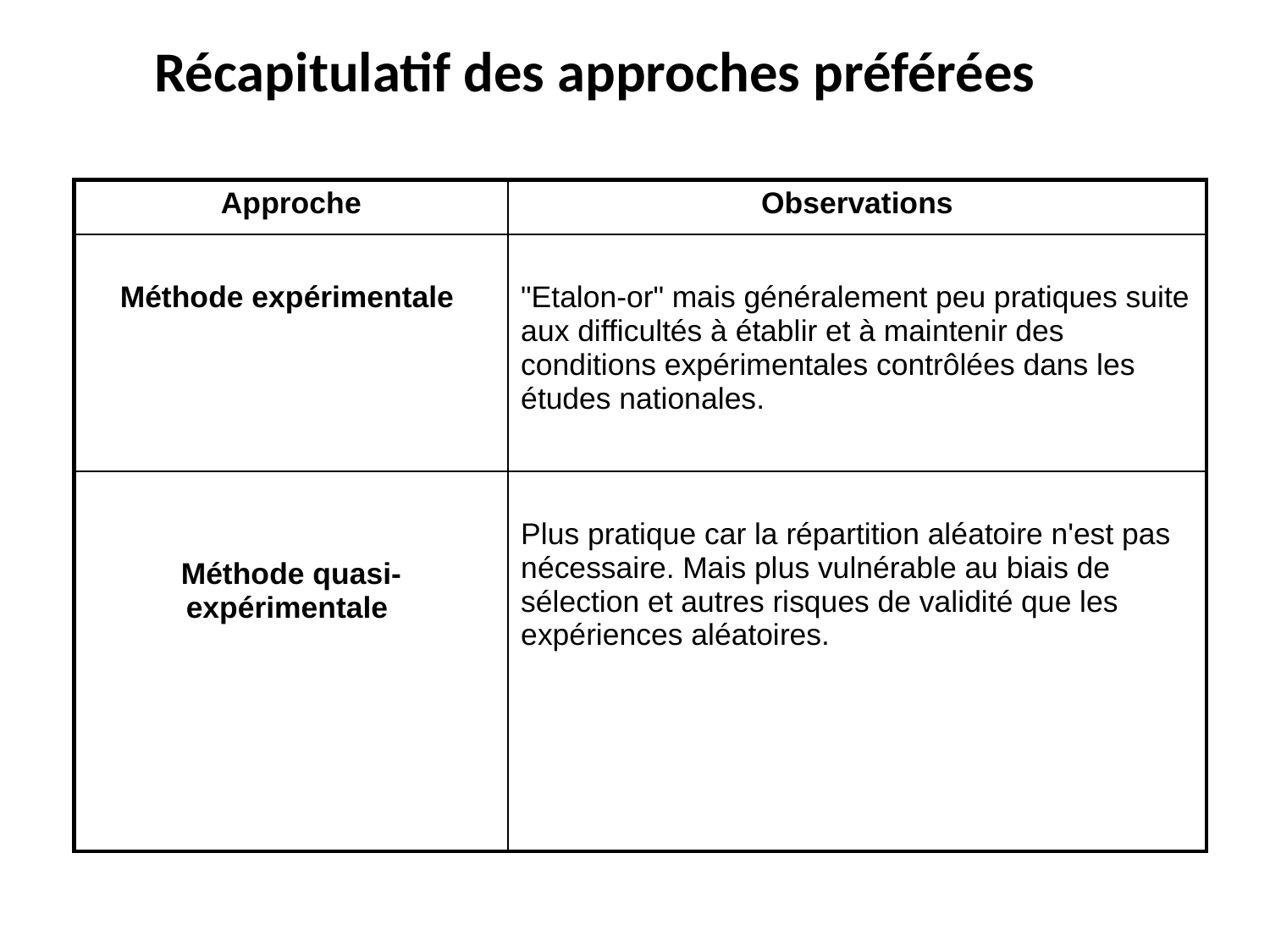

# Récapitulatif des approches préférées
| Approche | Observations |
| --- | --- |
| Méthode expérimentale | "Etalon-or" mais généralement peu pratiques suite aux difficultés à établir et à maintenir des conditions expérimentales contrôlées dans les études nationales. |
| Méthode quasi-expérimentale | Plus pratique car la répartition aléatoire n'est pas nécessaire. Mais plus vulnérable au biais de sélection et autres risques de validité que les expériences aléatoires. |